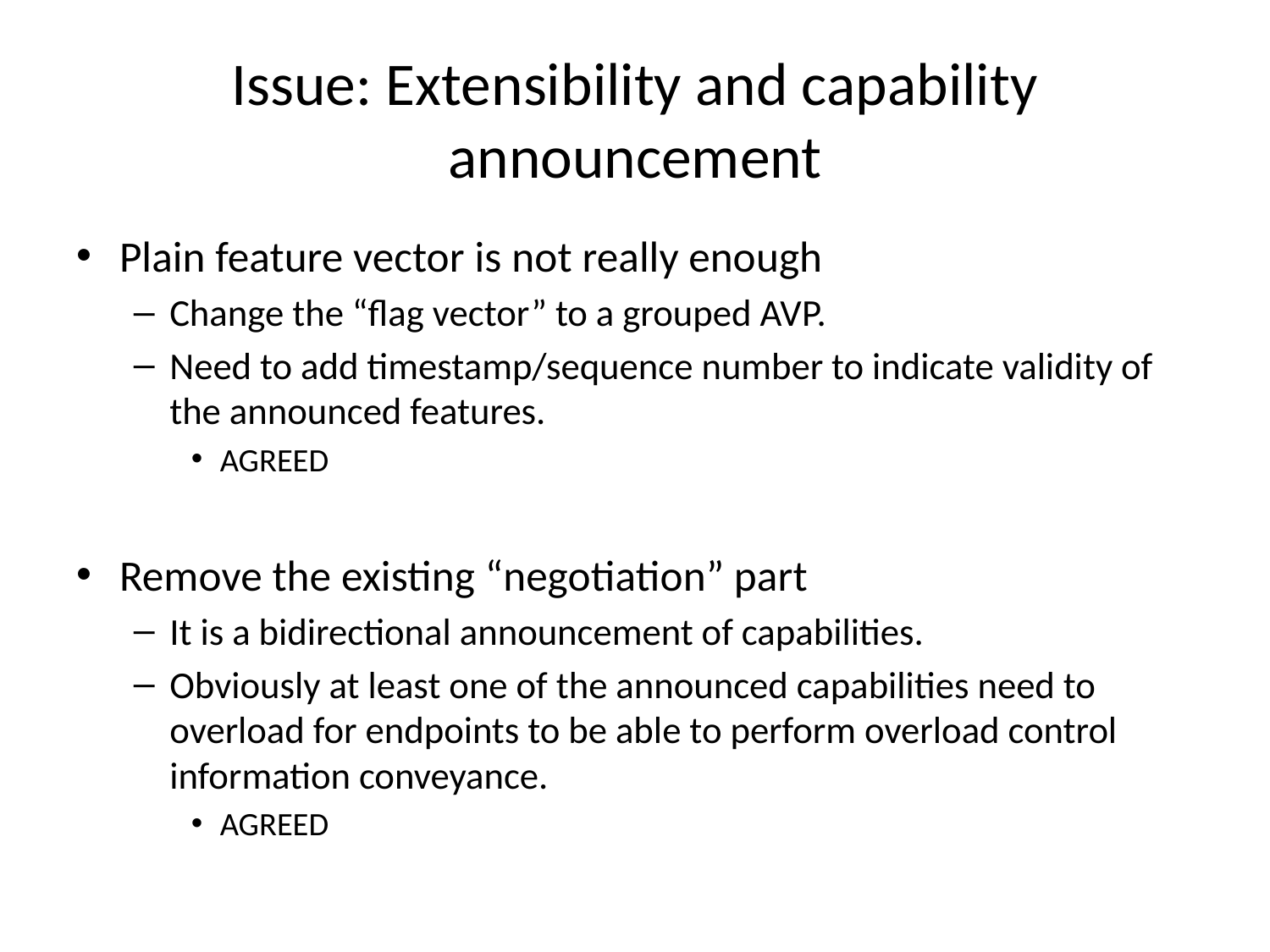

# Issue: Extensibility and capability announcement
Plain feature vector is not really enough
Change the “flag vector” to a grouped AVP.
Need to add timestamp/sequence number to indicate validity of the announced features.
AGREED

Remove the existing “negotiation” part
It is a bidirectional announcement of capabilities.
Obviously at least one of the announced capabilities need to overload for endpoints to be able to perform overload control information conveyance.
AGREED